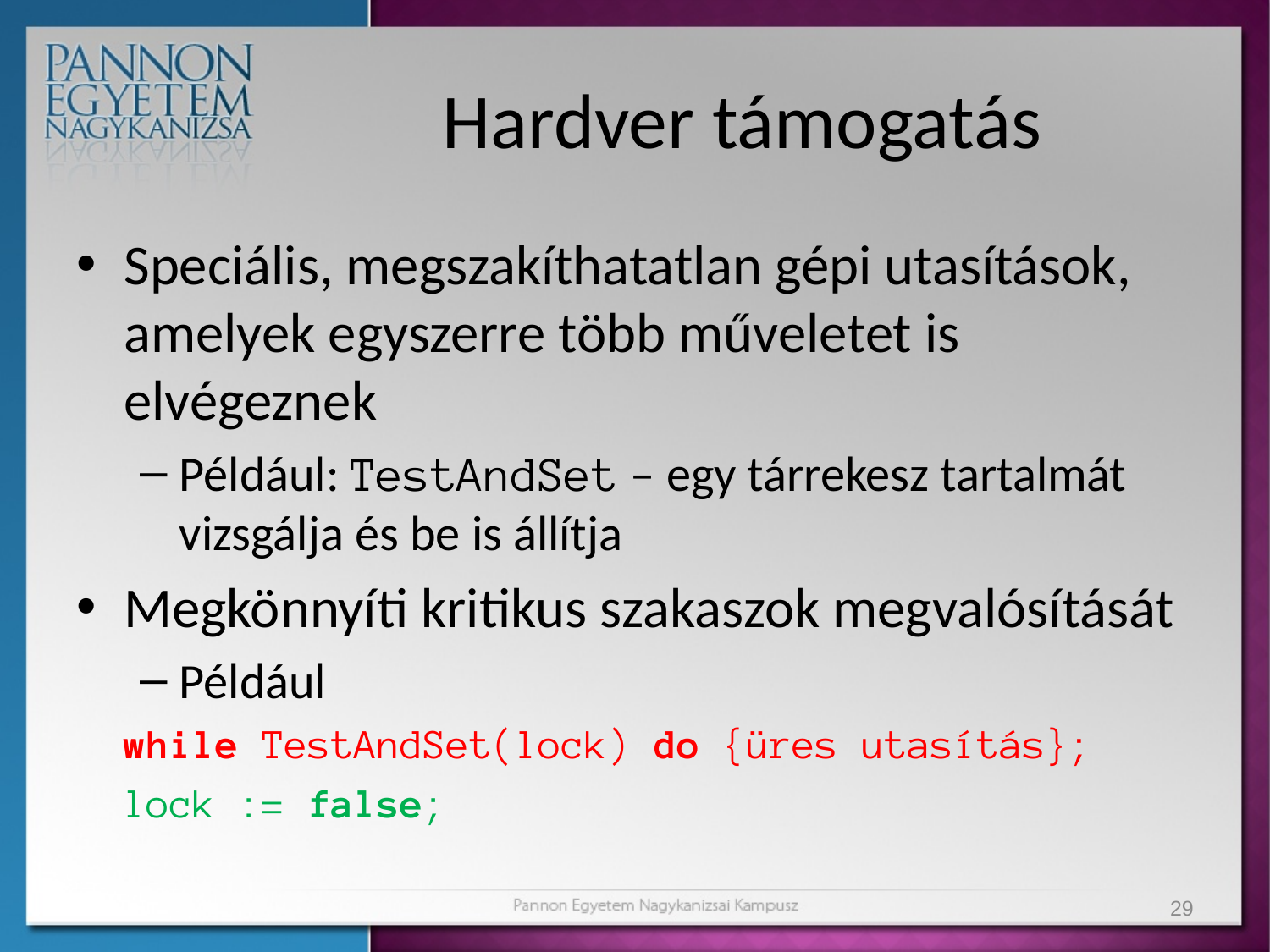

# Hardver támogatás
Speciális, megszakíthatatlan gépi utasítások, amelyek egyszerre több műveletet is elvégeznek
Például: TestAndSet – egy tárrekesz tartalmát vizsgálja és be is állítja
Megkönnyíti kritikus szakaszok megvalósítását
Például
	while TestAndSet(lock) do {üres utasítás};
	lock := false;
29